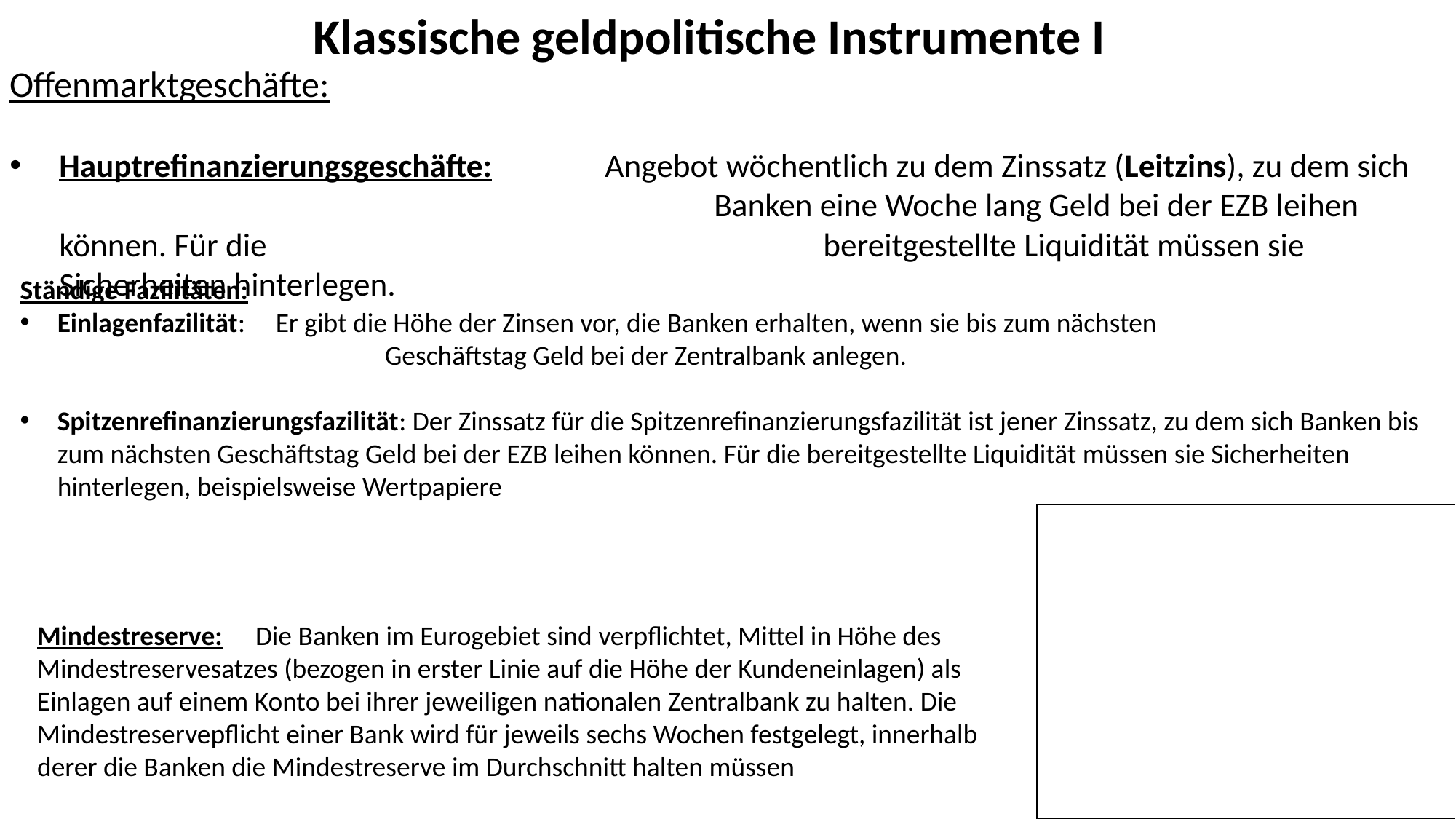

Klassische geldpolitische Instrumente I
Offenmarktgeschäfte:

Hauptrefinanzierungsgeschäfte: 	Angebot wöchentlich zu dem Zinssatz (Leitzins), zu dem sich 						Banken eine Woche lang Geld bei der EZB leihen können. Für die 						bereitgestellte Liquidität müssen sie Sicherheiten hinterlegen.

Ständige Fazilitäten:
Einlagenfazilität: 	Er gibt die Höhe der Zinsen vor, die Banken erhalten, wenn sie bis zum nächsten 					Geschäftstag Geld bei der Zentralbank anlegen.

Spitzenrefinanzierungsfazilität: Der Zinssatz für die Spitzenrefinanzierungsfazilität ist jener Zinssatz, zu dem sich Banken bis zum nächsten Geschäftstag Geld bei der EZB leihen können. Für die bereitgestellte Liquidität müssen sie Sicherheiten hinterlegen, beispielsweise Wertpapiere

Mindestreserve:	Die Banken im Eurogebiet sind verpflichtet, Mittel in Höhe des Mindestreservesatzes (bezogen in erster Linie auf die Höhe der Kundeneinlagen) als Einlagen auf einem Konto bei ihrer jeweiligen nationalen Zentralbank zu halten. Die Mindestreservepflicht einer Bank wird für jeweils sechs Wochen festgelegt, innerhalb derer die Banken die Mindestreserve im Durchschnitt halten müssen